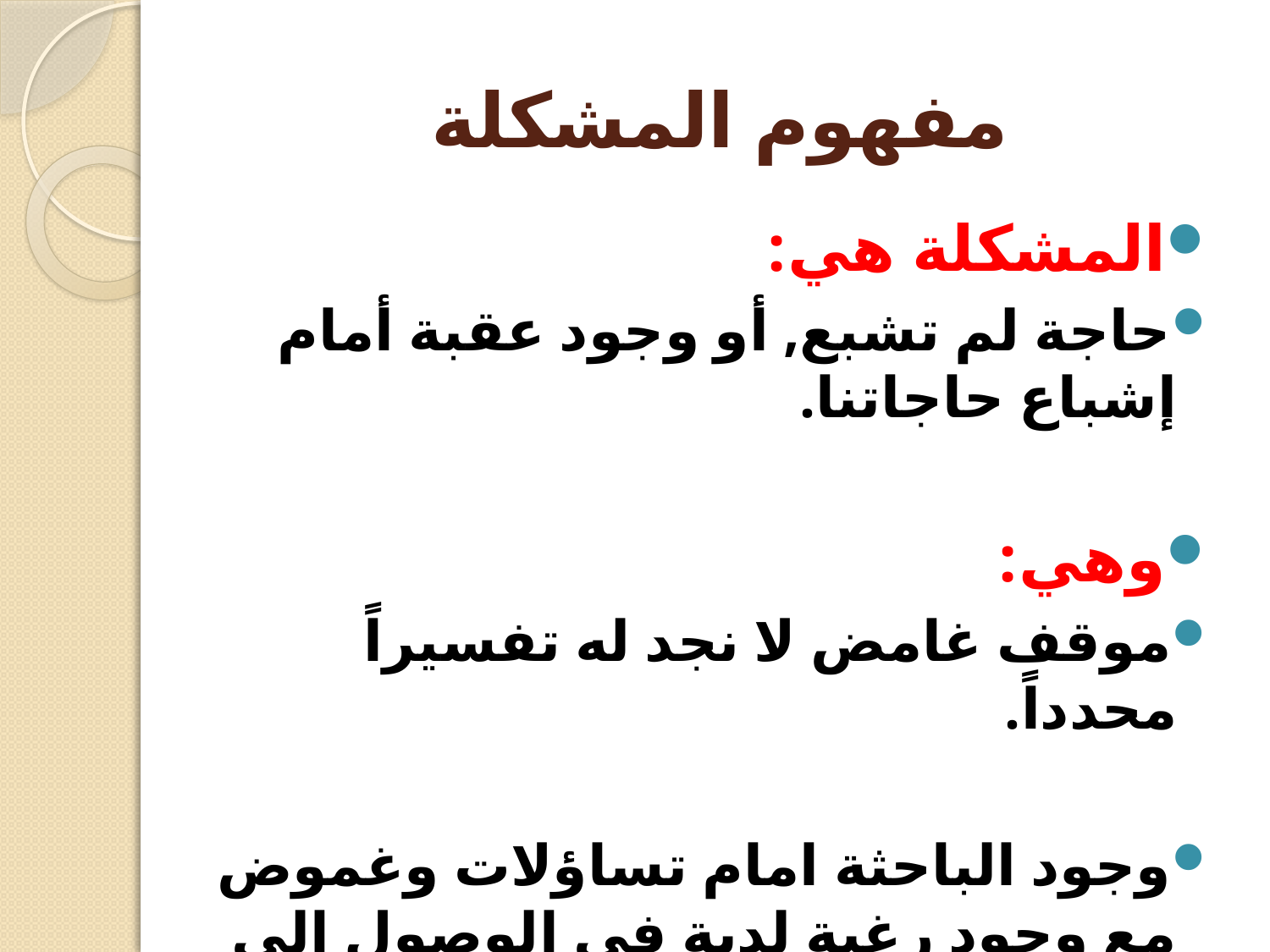

# مفهوم المشكلة
المشكلة هي:
حاجة لم تشبع, أو وجود عقبة أمام إشباع حاجاتنا.

وهي:
موقف غامض لا نجد له تفسيراً محدداً.

وجود الباحثة امام تساؤلات وغموض مع وجود رغبة لدية في الوصول إلى الحقيقة